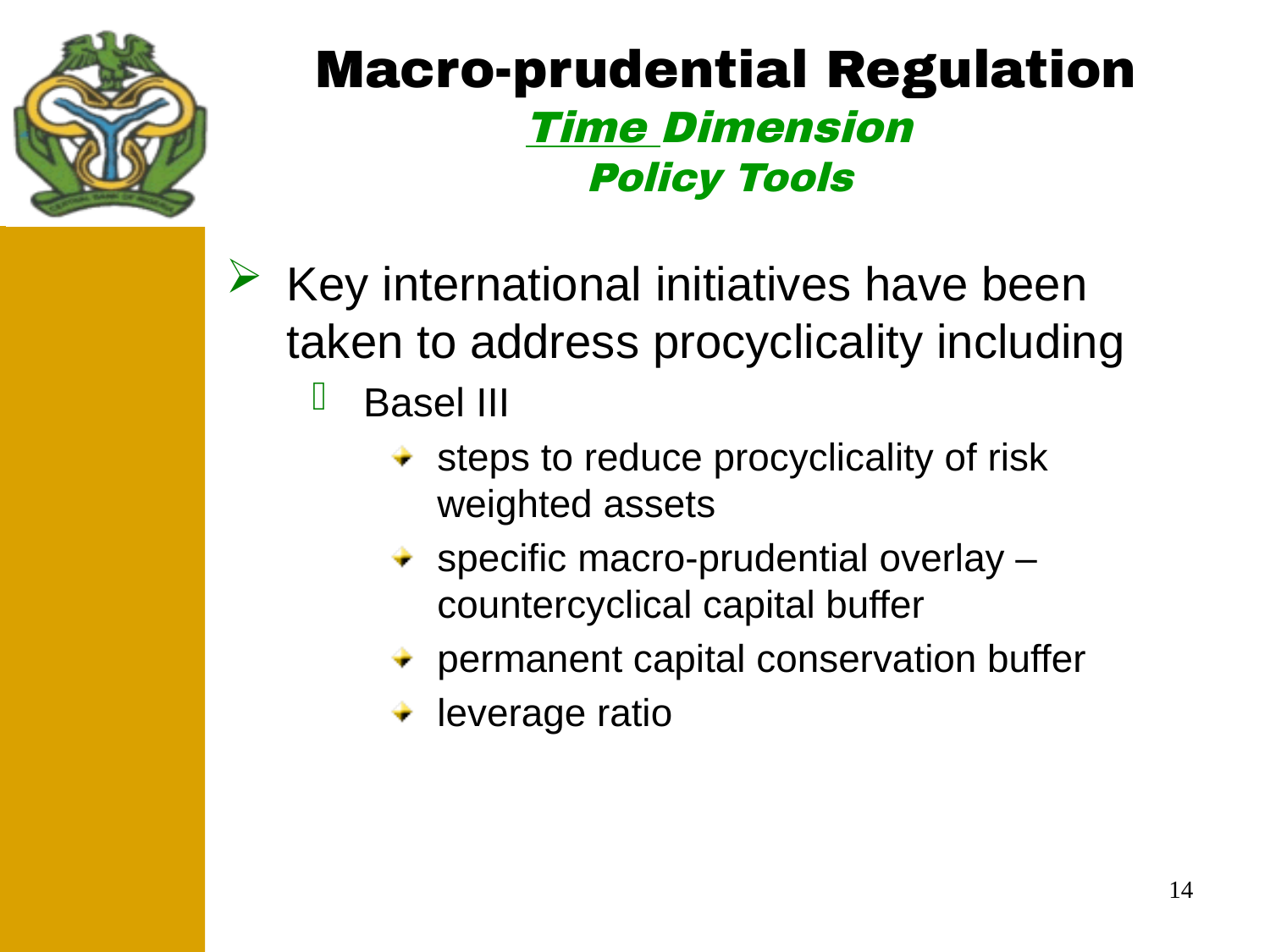

Macro-prudential Regulation
Time Dimension
Policy Tools
#
 After
Key international initiatives have been taken to address procyclicality including
Basel III
steps to reduce procyclicality of risk weighted assets
specific macro-prudential overlay – countercyclical capital buffer
permanent capital conservation buffer
leverage ratio
14